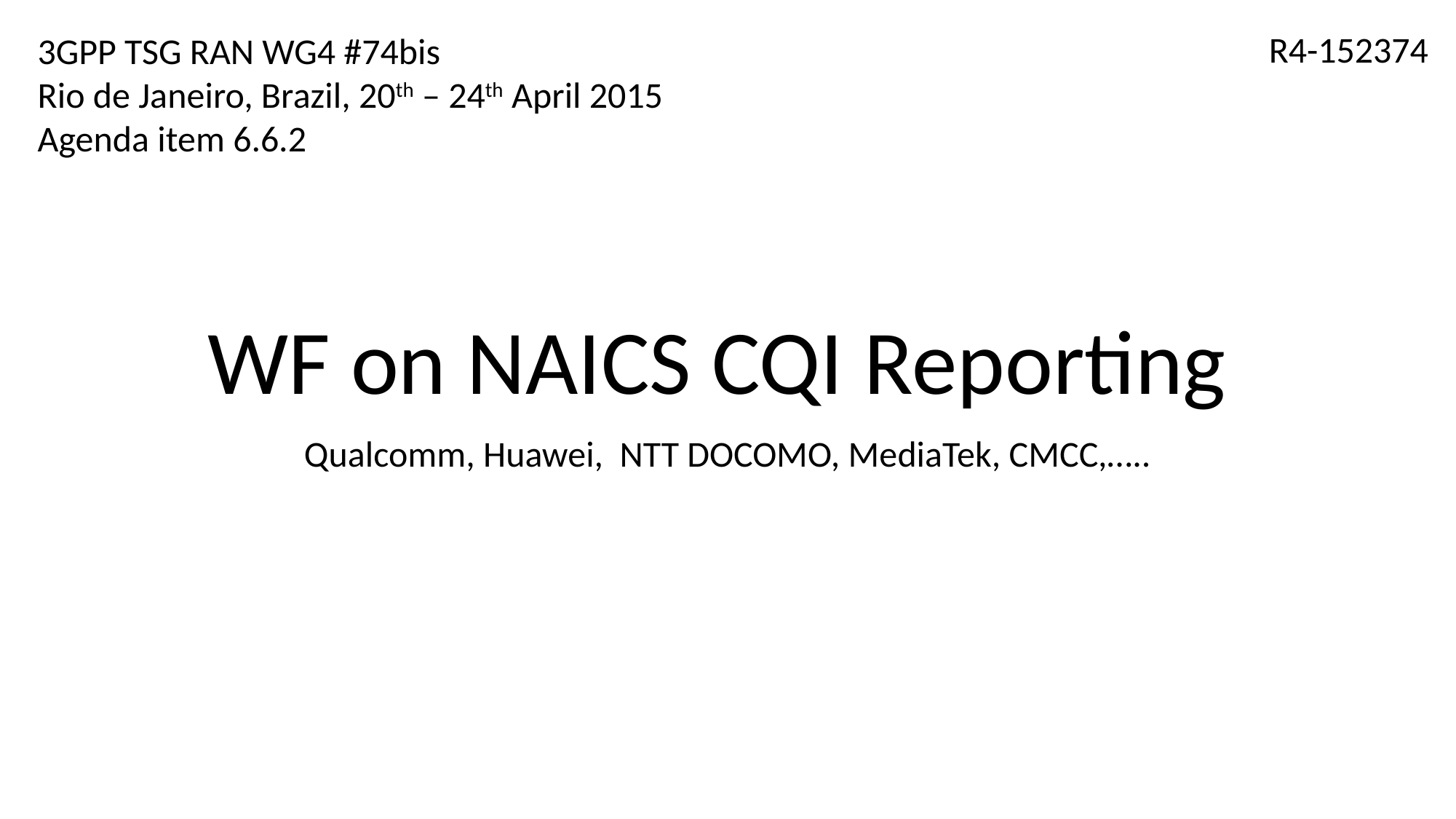

R4-152374
3GPP TSG RAN WG4 #74bis
Rio de Janeiro, Brazil, 20th – 24th April 2015
Agenda item 6.6.2
# WF on NAICS CQI Reporting
Qualcomm, Huawei,  NTT DOCOMO, MediaTek, CMCC,…..